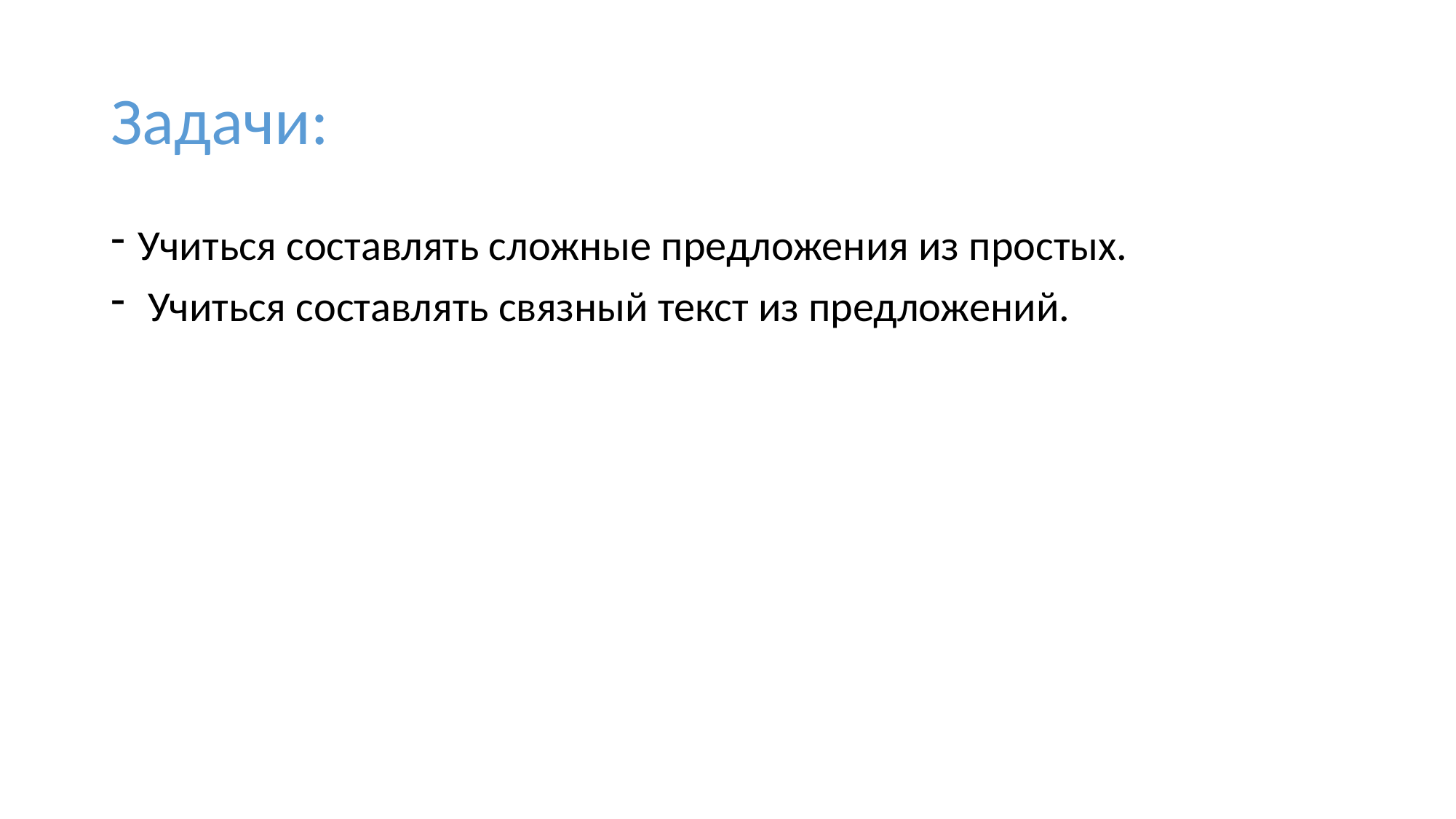

# Задачи:
Учиться составлять сложные предложения из простых.
 Учиться составлять связный текст из предложений.